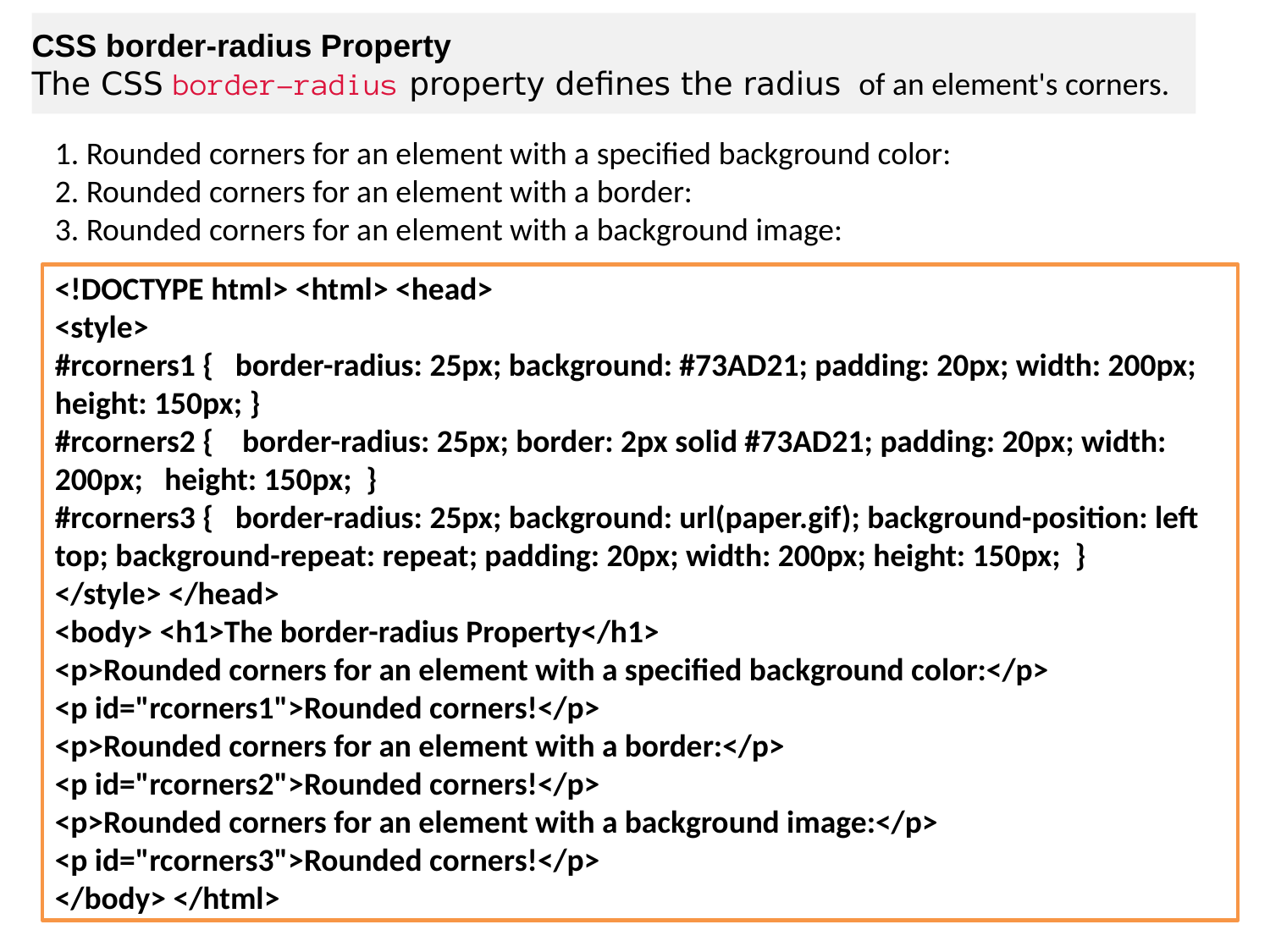

CSS border-radius Property
The CSS border-radius property defines the radius  of an element's corners.
1. Rounded corners for an element with a specified background color:
2. Rounded corners for an element with a border:
3. Rounded corners for an element with a background image:
<!DOCTYPE html> <html> <head>
<style>
#rcorners1 {   border-radius: 25px; background: #73AD21; padding: 20px; width: 200px; height: 150px; }
#rcorners2 {    border-radius: 25px; border: 2px solid #73AD21; padding: 20px; width: 200px;   height: 150px;  }
#rcorners3 {   border-radius: 25px; background: url(paper.gif); background-position: left top; background-repeat: repeat; padding: 20px; width: 200px; height: 150px;  }
</style> </head>
<body> <h1>The border-radius Property</h1>
<p>Rounded corners for an element with a specified background color:</p>
<p id="rcorners1">Rounded corners!</p>
<p>Rounded corners for an element with a border:</p>
<p id="rcorners2">Rounded corners!</p>
<p>Rounded corners for an element with a background image:</p>
<p id="rcorners3">Rounded corners!</p>
</body> </html>